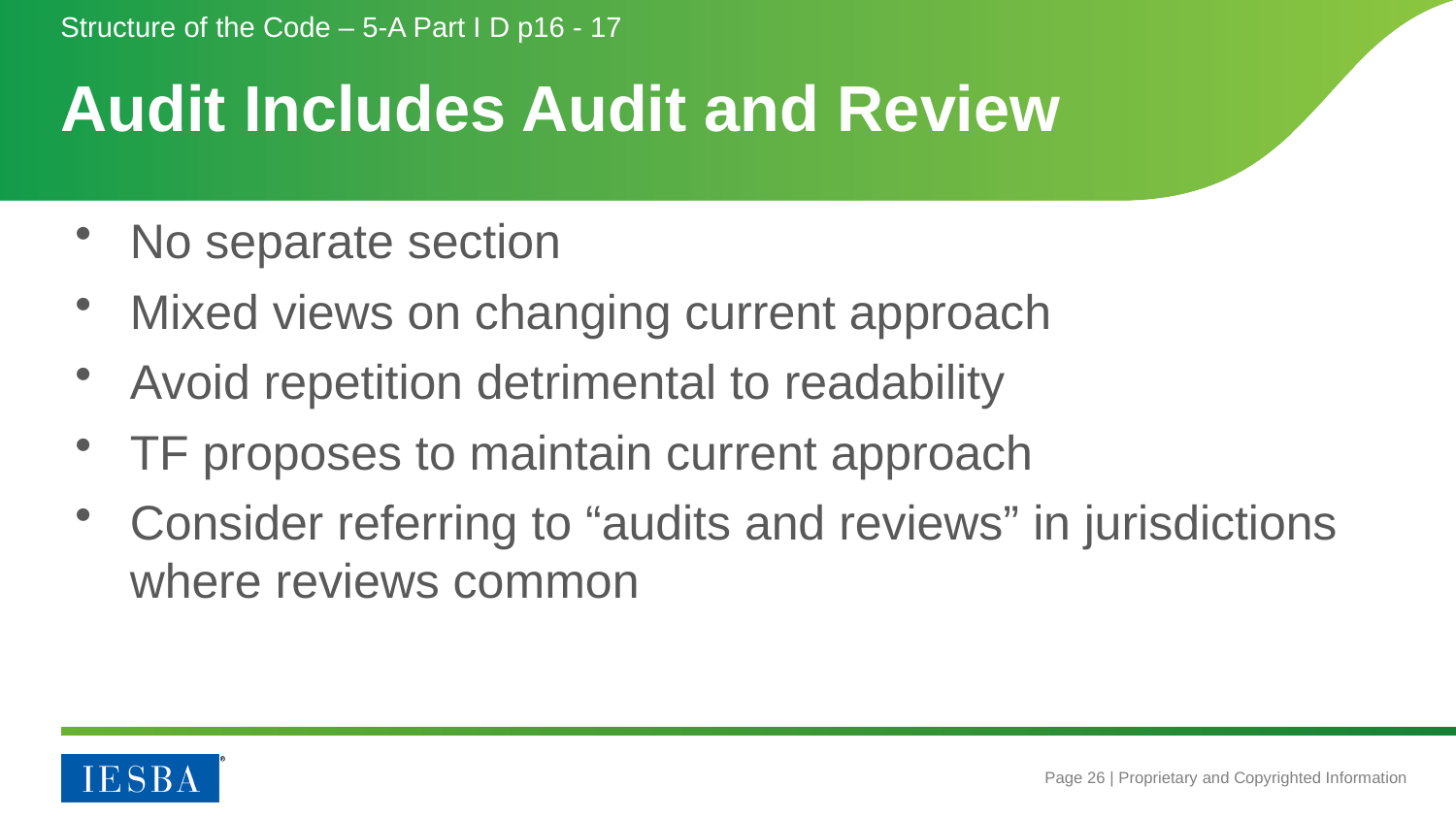

Structure of the Code – 5-A Part I D p16 - 17
# Audit Includes Audit and Review
No separate section
Mixed views on changing current approach
Avoid repetition detrimental to readability
TF proposes to maintain current approach
Consider referring to “audits and reviews” in jurisdictions where reviews common